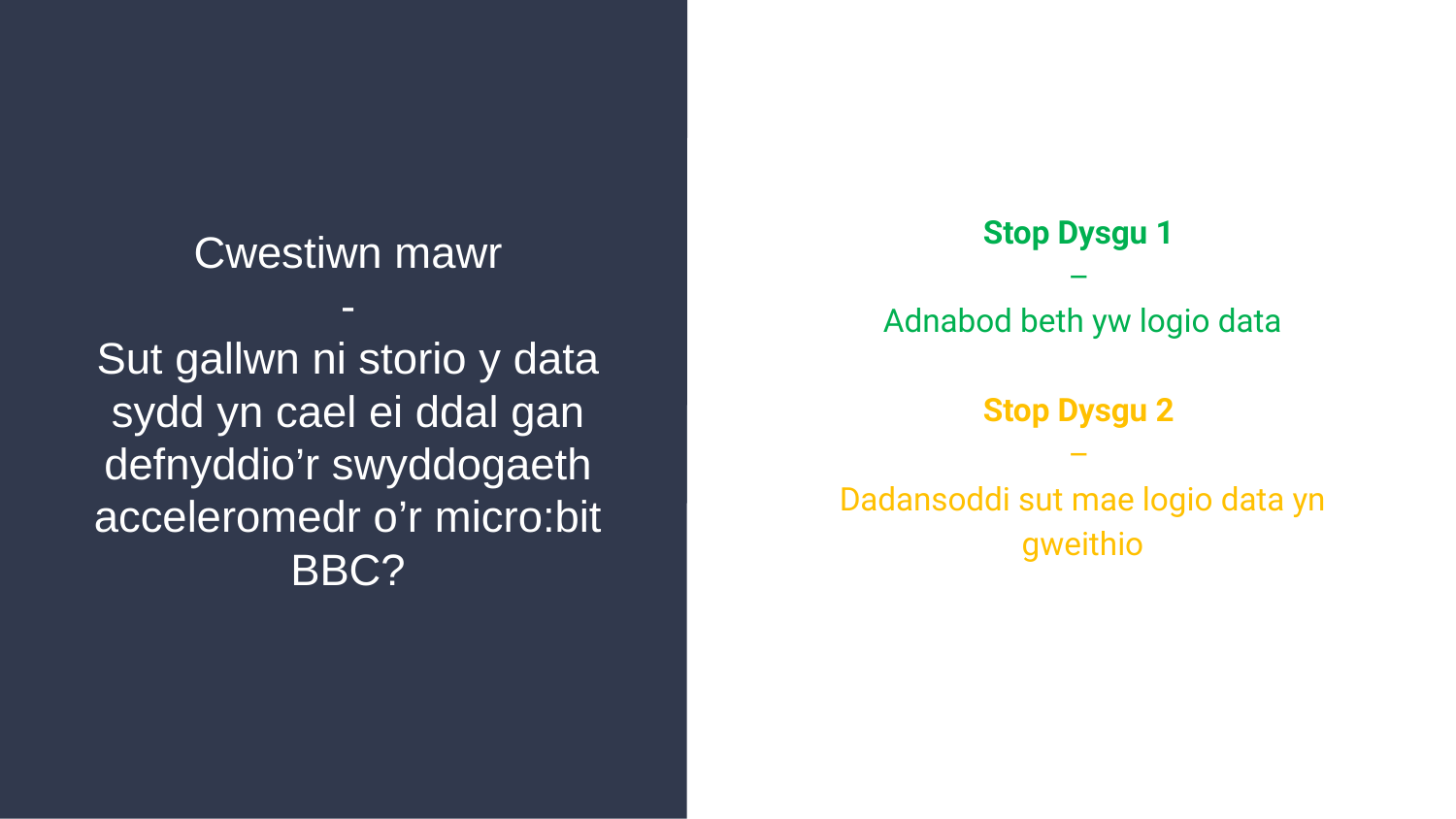

Stop Dysgu 1
–
Adnabod beth yw logio data

Stop Dysgu 2
–
Dadansoddi sut mae logio data yn gweithio

# Cwestiwn mawr - Sut gallwn ni storio y data sydd yn cael ei ddal gan defnyddio’r swyddogaeth acceleromedr o’r micro:bit BBC?